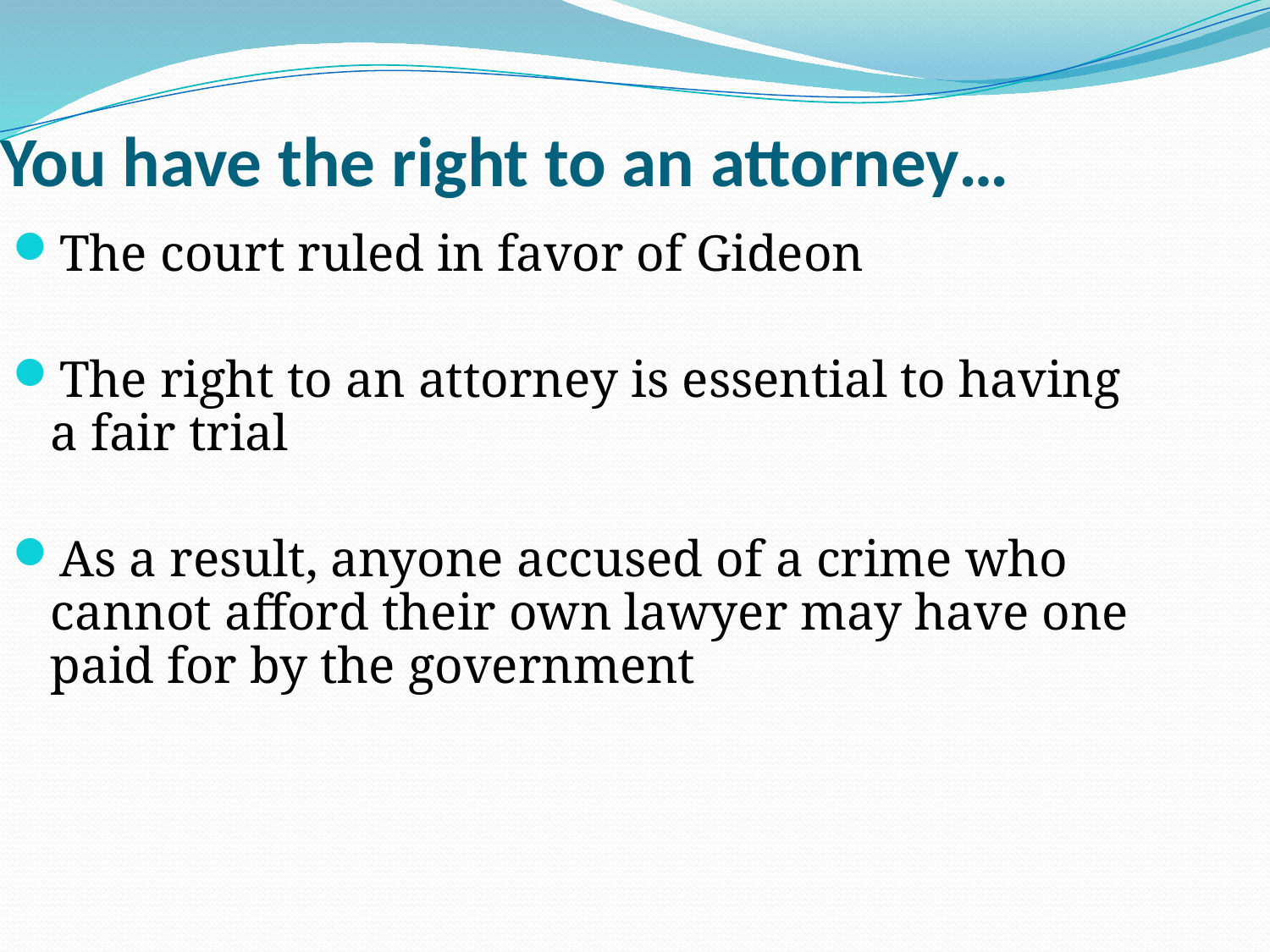

You have the right to an attorney…
The court ruled in favor of Gideon

The right to an attorney is essential to having a fair trial

As a result, anyone accused of a crime who cannot afford their own lawyer may have one paid for by the government